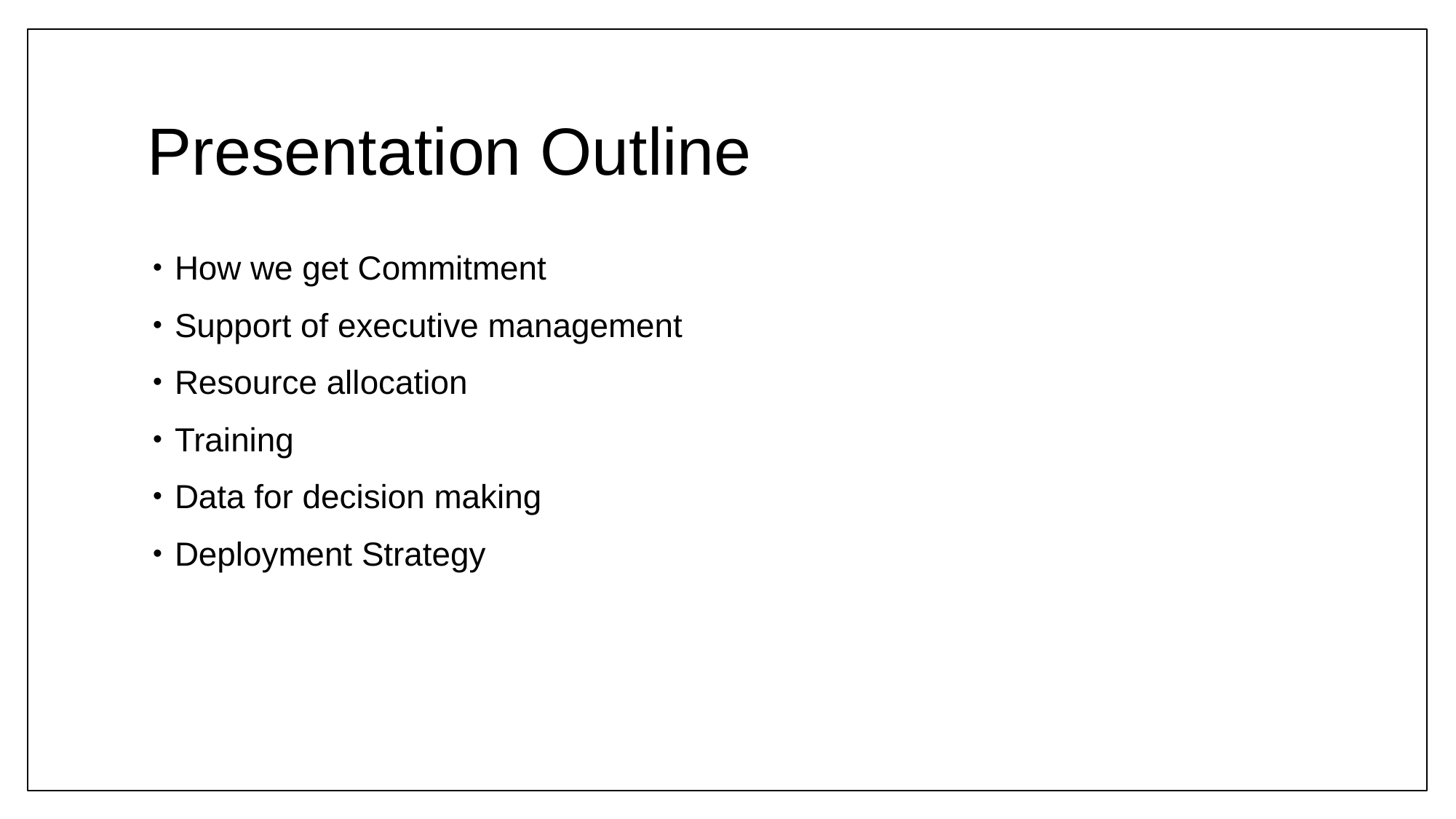

# Presentation Outline
How we get Commitment
Support of executive management
Resource allocation
Training
Data for decision making
Deployment Strategy